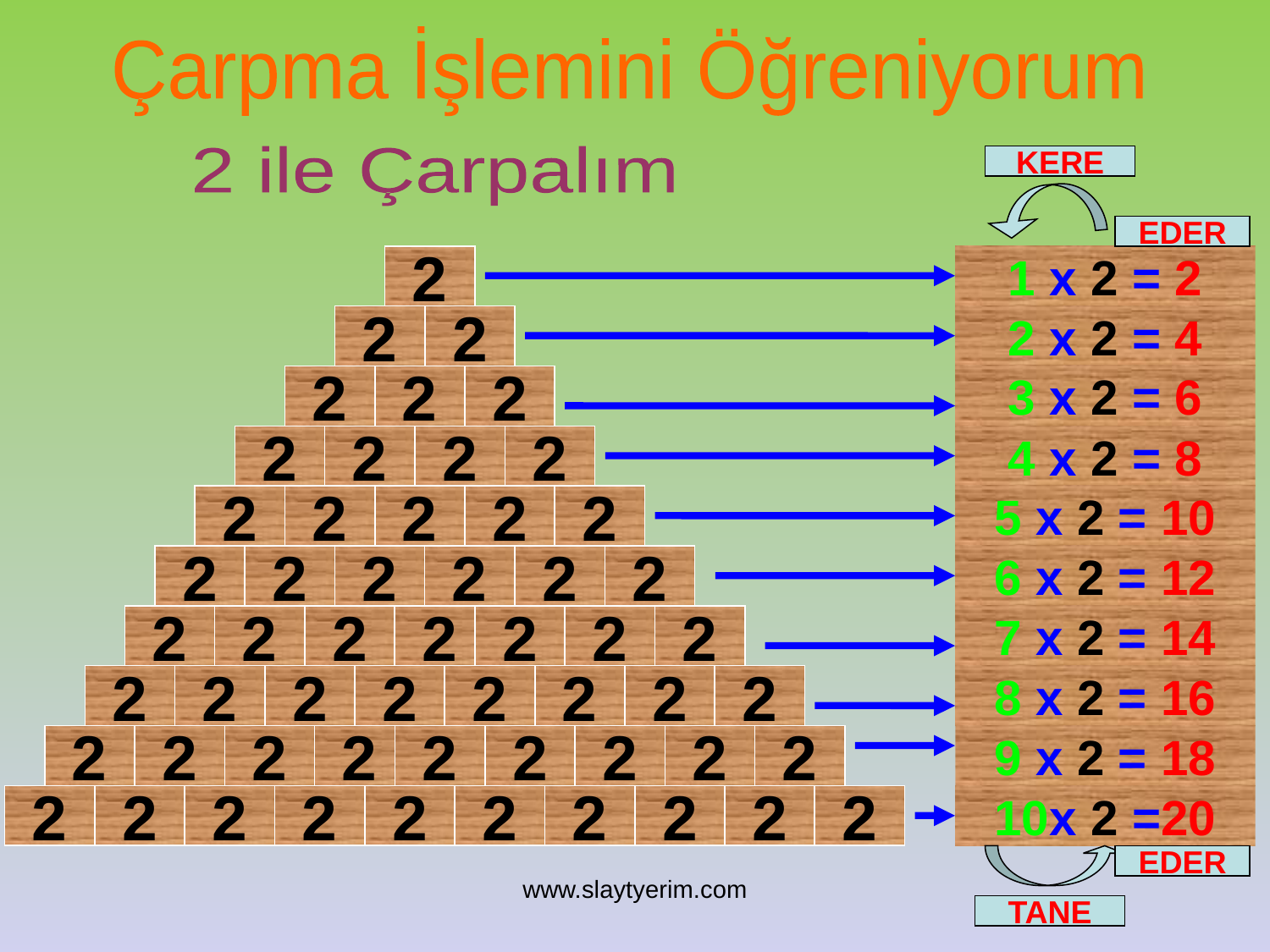

Çarpma İşlemini Öğreniyorum
2 ile Çarpalım
KERE

EDER
1 x 2 = 2
2

2 x 2 = 4
2
2

3 x 2 = 6
2
2
2

4 x 2 = 8
2
2
2
2

5 x 2 = 10
2
2
2
2
2

6 x 2 = 12
2
2
2
2
2
2

7 x 2 = 14
2
2
2
2
2
2
2

8 x 2 = 16
2
2
2
2
2
2
2
2

9 x 2 = 18
2
2
2
2
2
2
2
2
2

2
2
2
2
2
2
2
2
2
2
10x 2 =20

EDER
www.slaytyerim.com
TANE